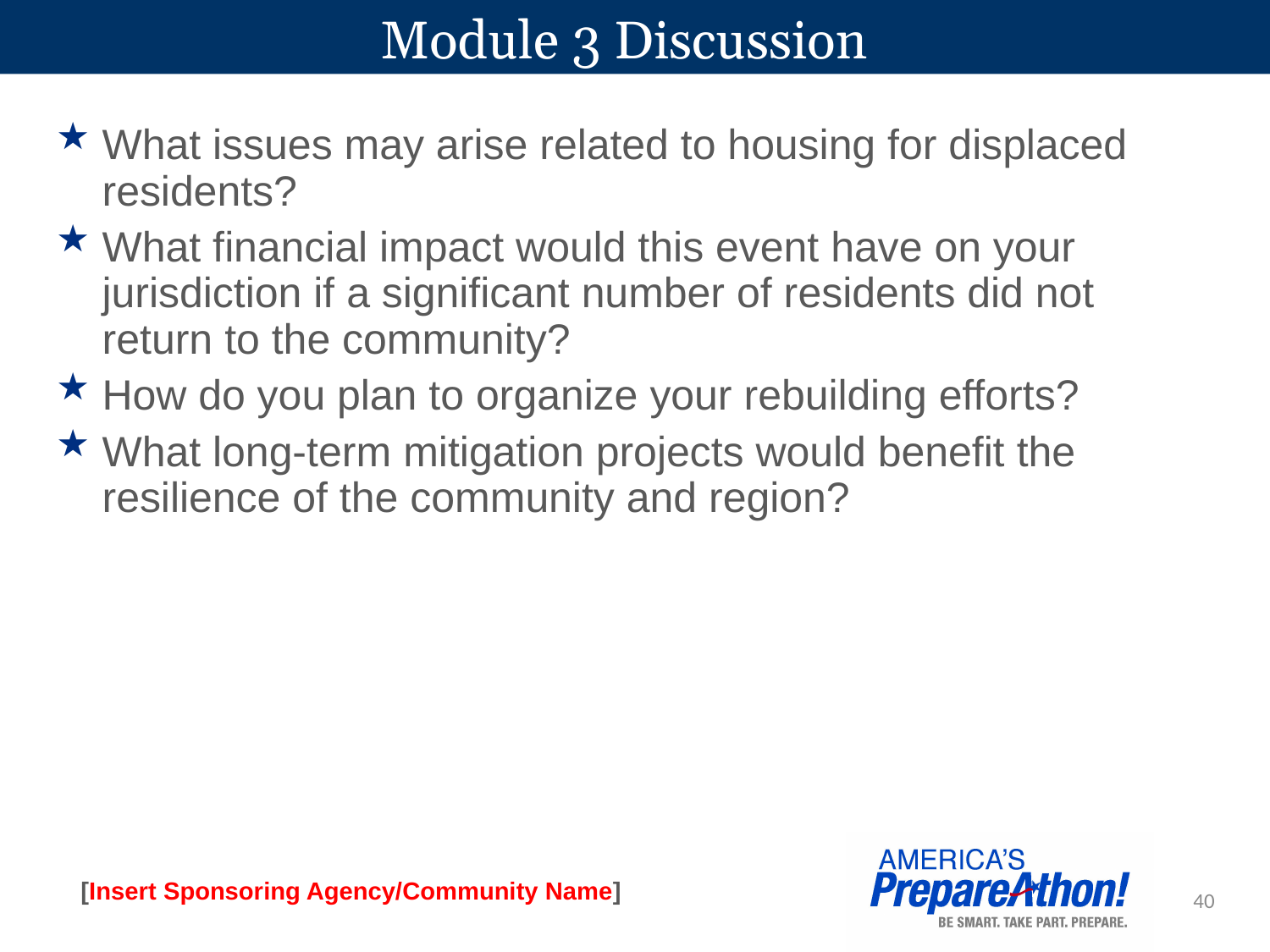

# Module 3 Discussion
What issues may arise related to housing for displaced residents?
What financial impact would this event have on your jurisdiction if a significant number of residents did not return to the community?
How do you plan to organize your rebuilding efforts?
What long-term mitigation projects would benefit the resilience of the community and region?

40